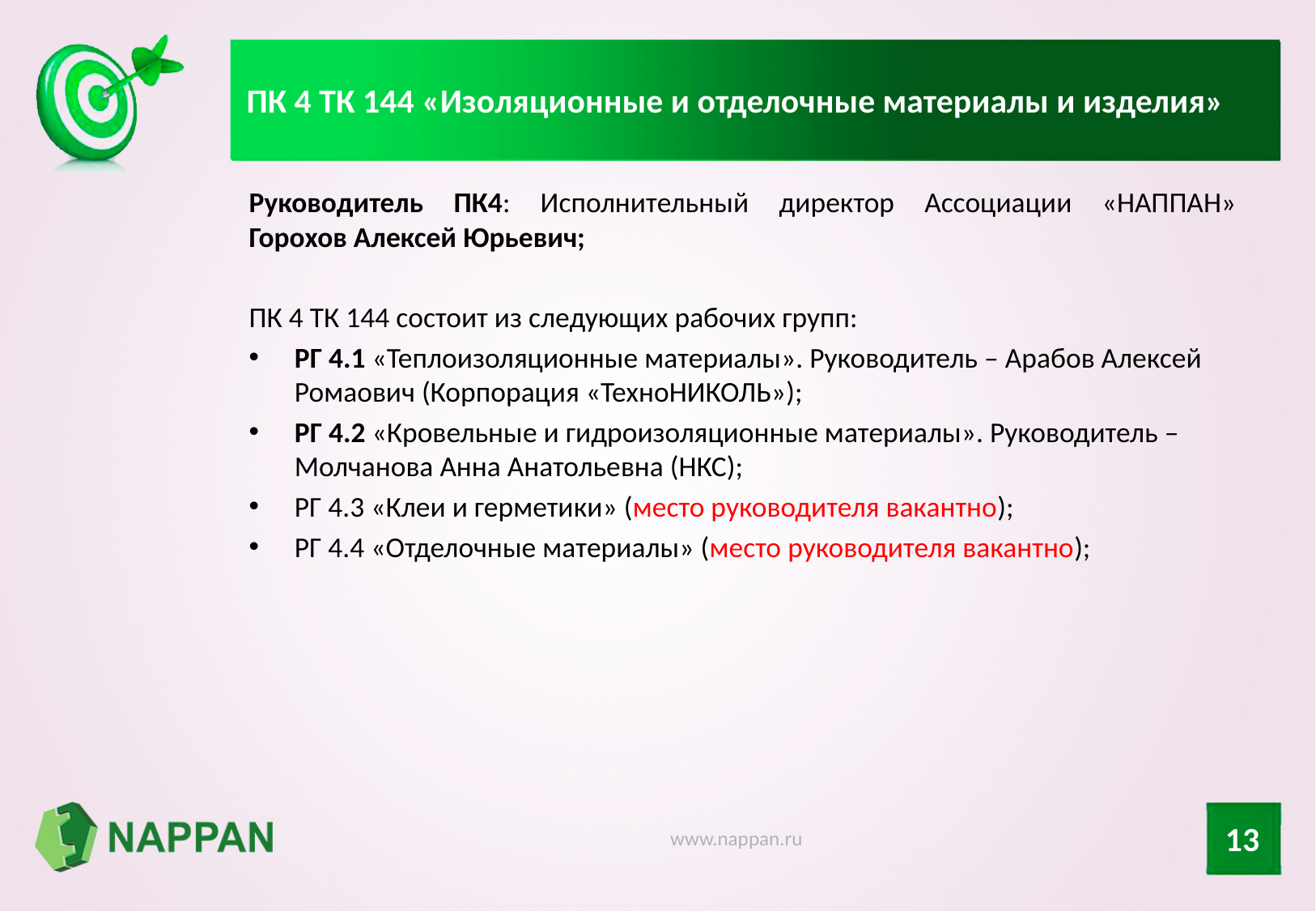

# ПК 4 ТК 144 «Изоляционные и отделочные материалы и изделия»
Руководитель ПК4: Исполнительный директор Ассоциации «НАППАН»
Горохов Алексей Юрьевич;

ПК 4 ТК 144 состоит из следующих рабочих групп:
РГ 4.1 «Теплоизоляционные материалы». Руководитель – Арабов Алексей Ромаович (Корпорация «ТехноНИКОЛЬ»);
РГ 4.2 «Кровельные и гидроизоляционные материалы». Руководитель – Молчанова Анна Анатольевна (НКС);
РГ 4.3 «Клеи и герметики» (место руководителя вакантно);
РГ 4.4 «Отделочные материалы» (место руководителя вакантно);
13
www.nappan.ru